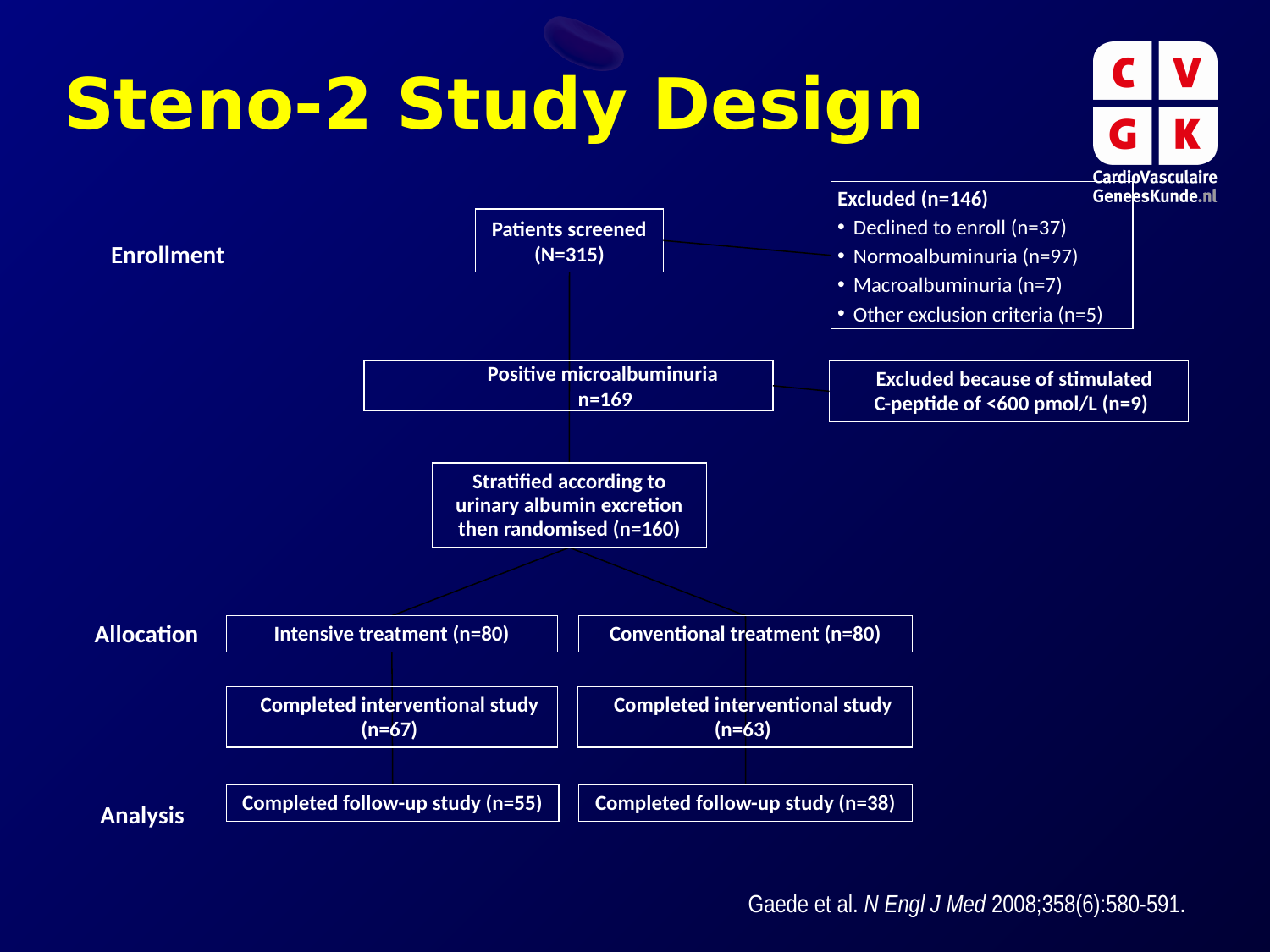

Steno-2 Study Design
Excluded (n=146)
Declined to enroll (n=37)
Normoalbuminuria (n=97)
Macroalbuminuria (n=7)
Other exclusion criteria (n=5)
Patients screened
(N=315)
Enrollment
Positive microalbuminuria
n=169

Excluded because of stimulated
  C-peptide of <600 pmol/L (n=9)
Stratified according to urinary albumin excretion then randomised (n=160)
Conventional treatment (n=80)
Intensive treatment (n=80)
Allocation
Completed interventional study (n=67)
Completed interventional study (n=63)
Completed follow-up study (n=55)
Completed follow-up study (n=38)
Analysis
Gaede et al. N Engl J Med 2008;358(6):580-591.